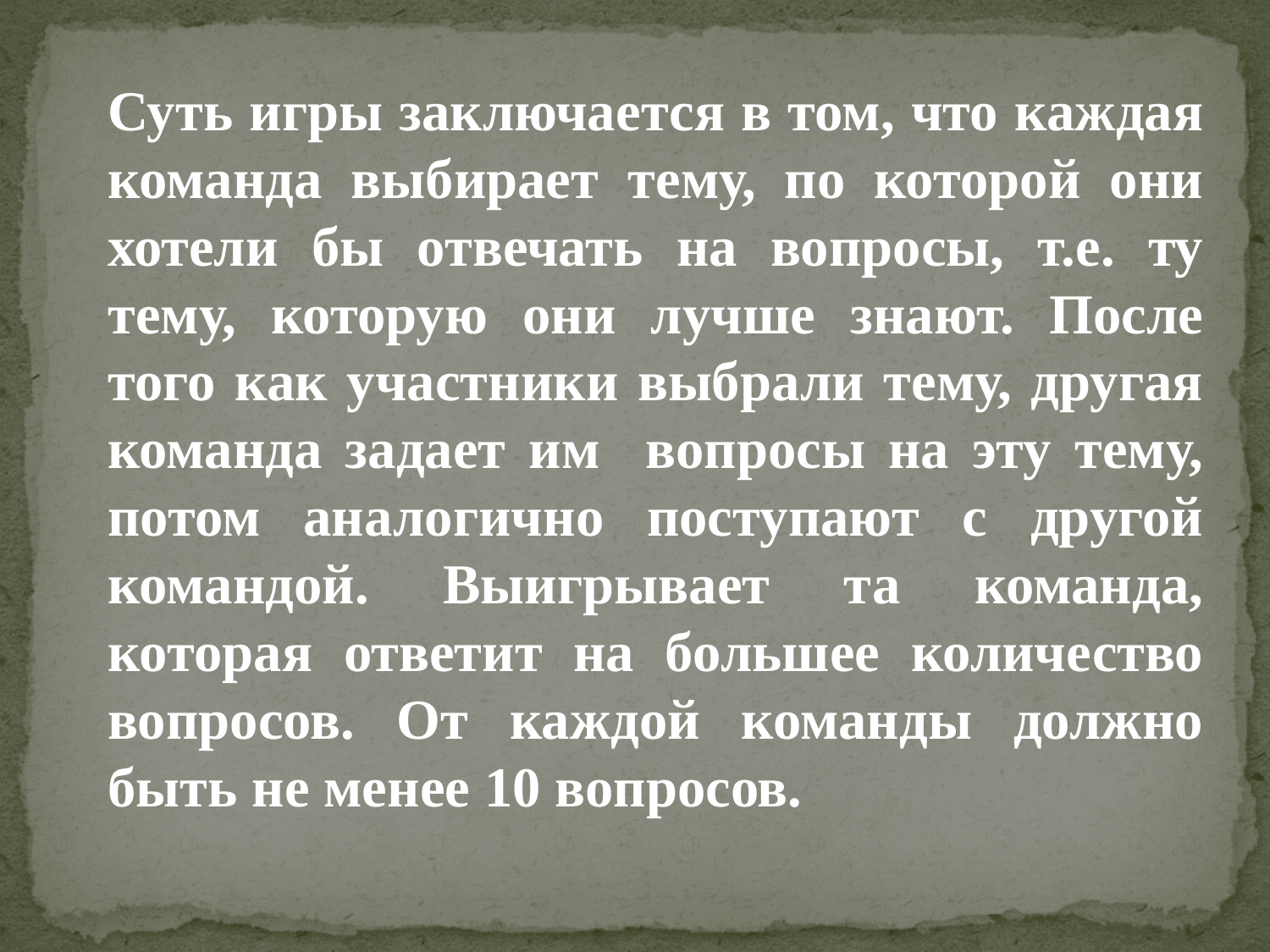

Суть игры заключается в том, что каждая команда выбирает тему, по которой они хотели бы отвечать на вопросы, т.е. ту тему, которую они лучше знают. После того как участники выбрали тему, другая команда задает им  вопросы на эту тему, потом аналогично поступают с другой командой. Выигрывает та команда, которая ответит на большее количество вопросов. От каждой команды должно быть не менее 10 вопросов.